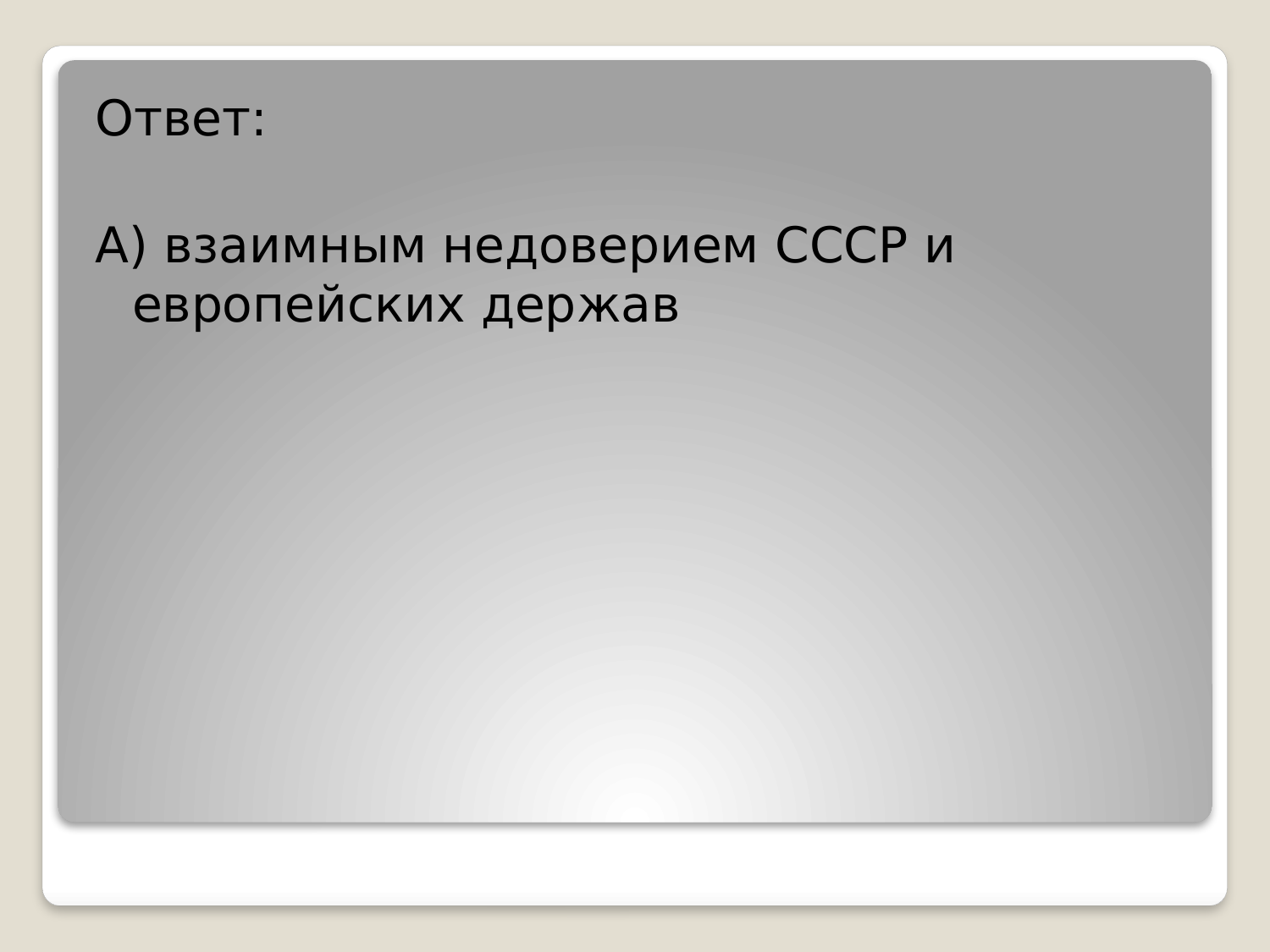

Ответ:

А) взаимным недоверием СССР и европейских держав

#